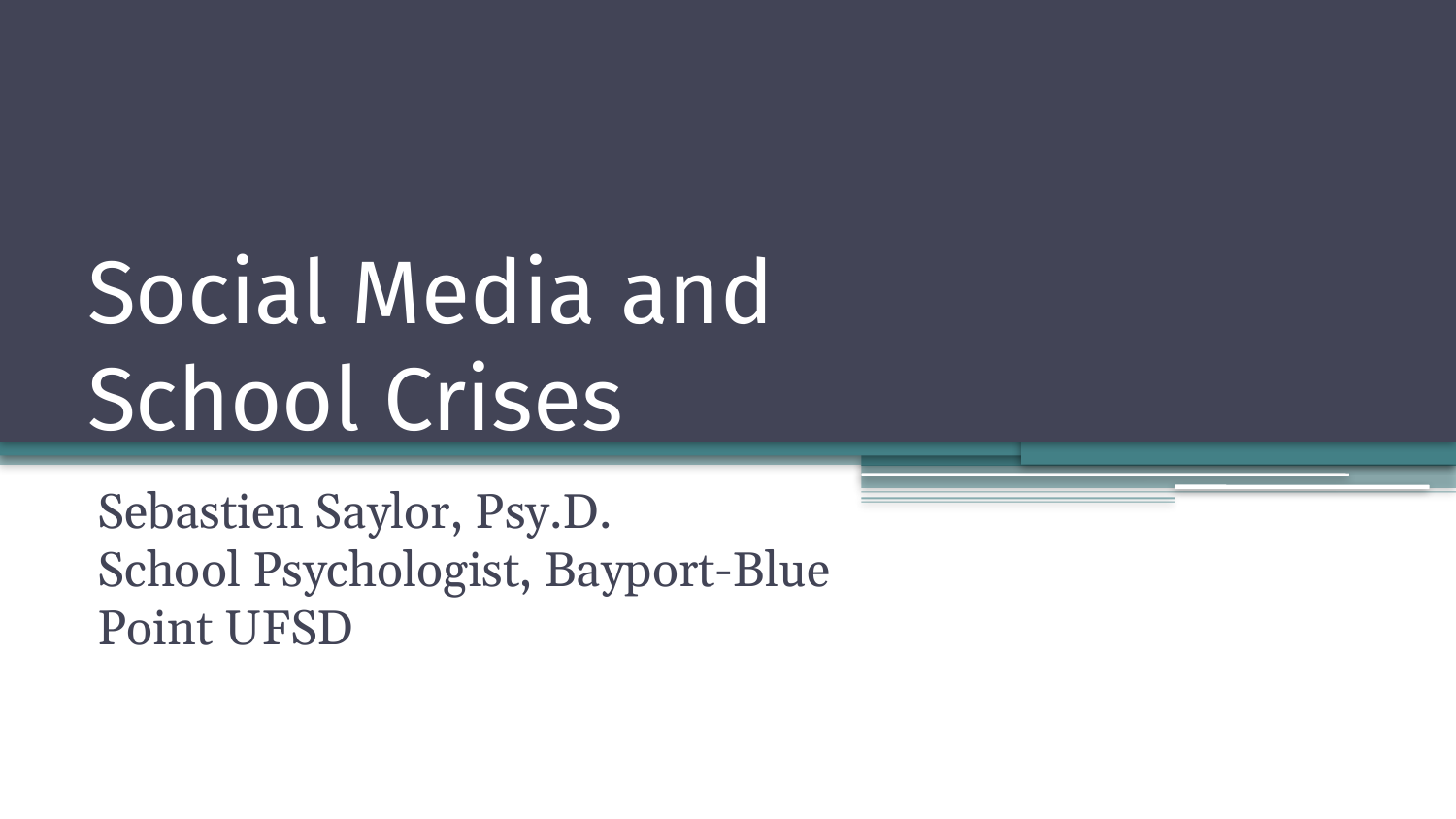

# Social Media and
School Crises
Sebastien Saylor, Psy.D.
School Psychologist, Bayport-Blue Point UFSD